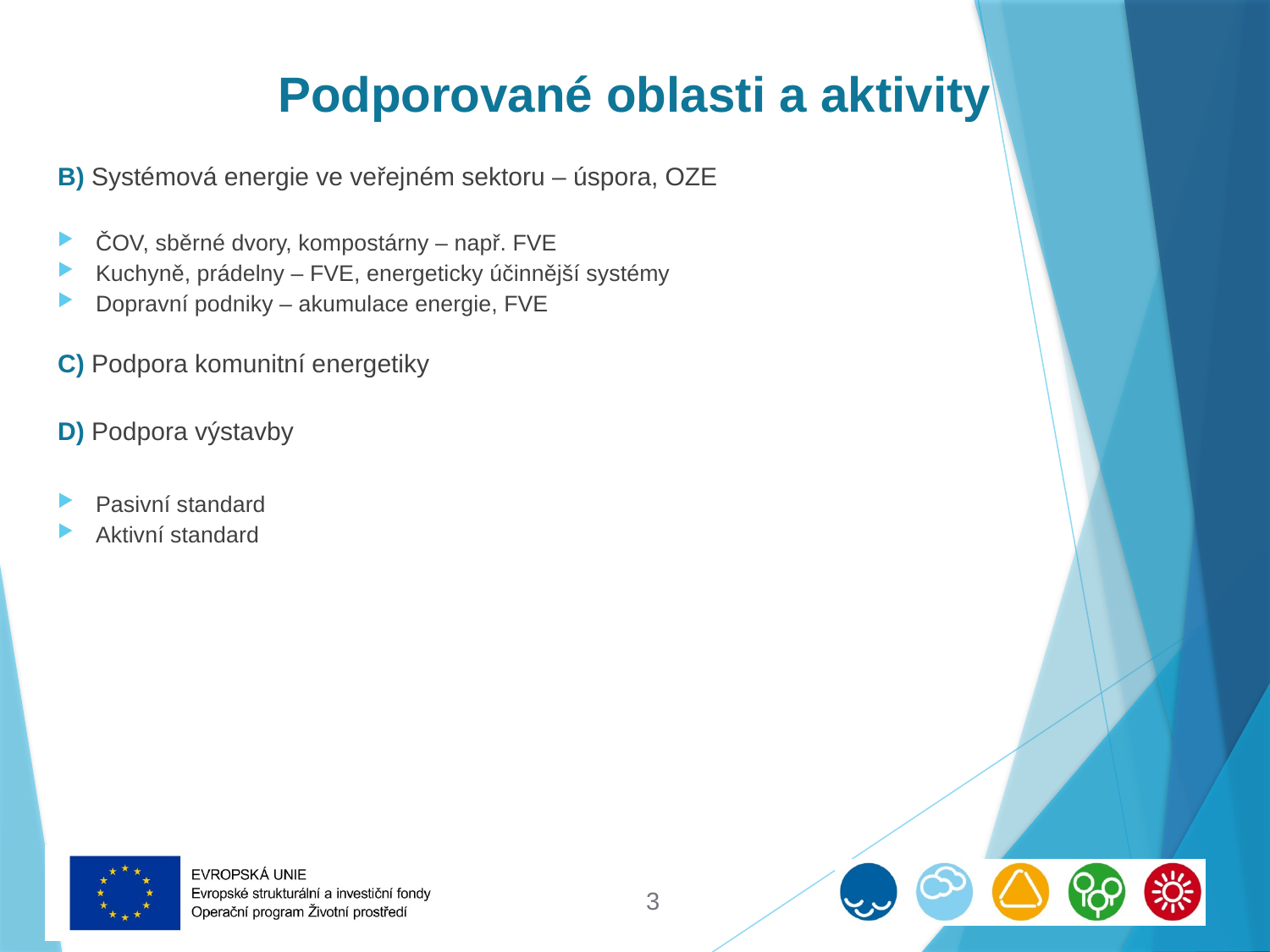

# Podporované oblasti a aktivity
B) Systémová energie ve veřejném sektoru – úspora, OZE

ČOV, sběrné dvory, kompostárny – např. FVE
Kuchyně, prádelny – FVE, energeticky účinnější systémy
Dopravní podniky – akumulace energie, FVE

C) Podpora komunitní energetiky

D) Podpora výstavby

Pasivní standard
Aktivní standard

3